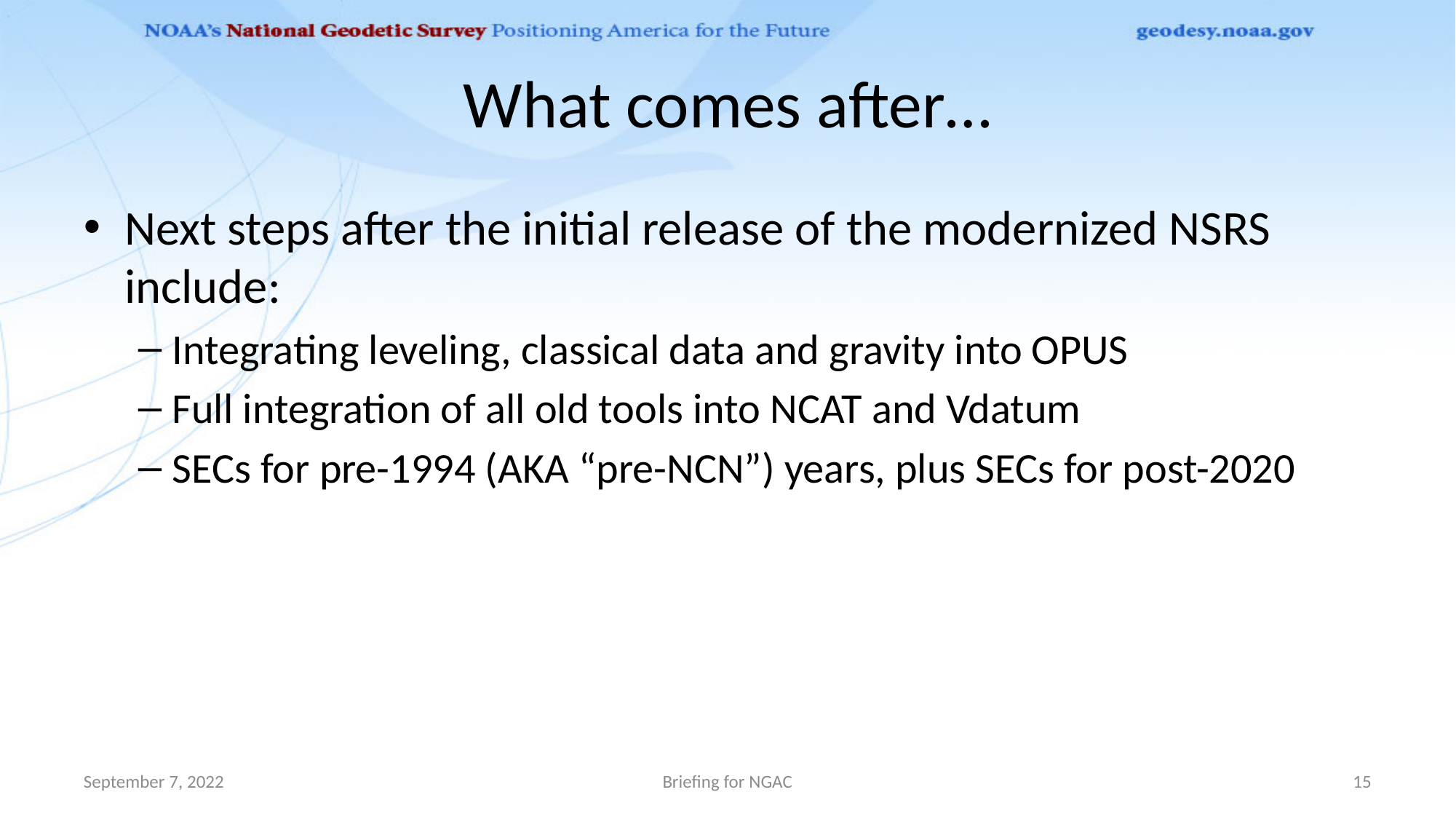

# What comes after…
Next steps after the initial release of the modernized NSRS include:
Integrating leveling, classical data and gravity into OPUS
Full integration of all old tools into NCAT and Vdatum
SECs for pre-1994 (AKA “pre-NCN”) years, plus SECs for post-2020

September 7, 2022
Briefing for NGAC
15